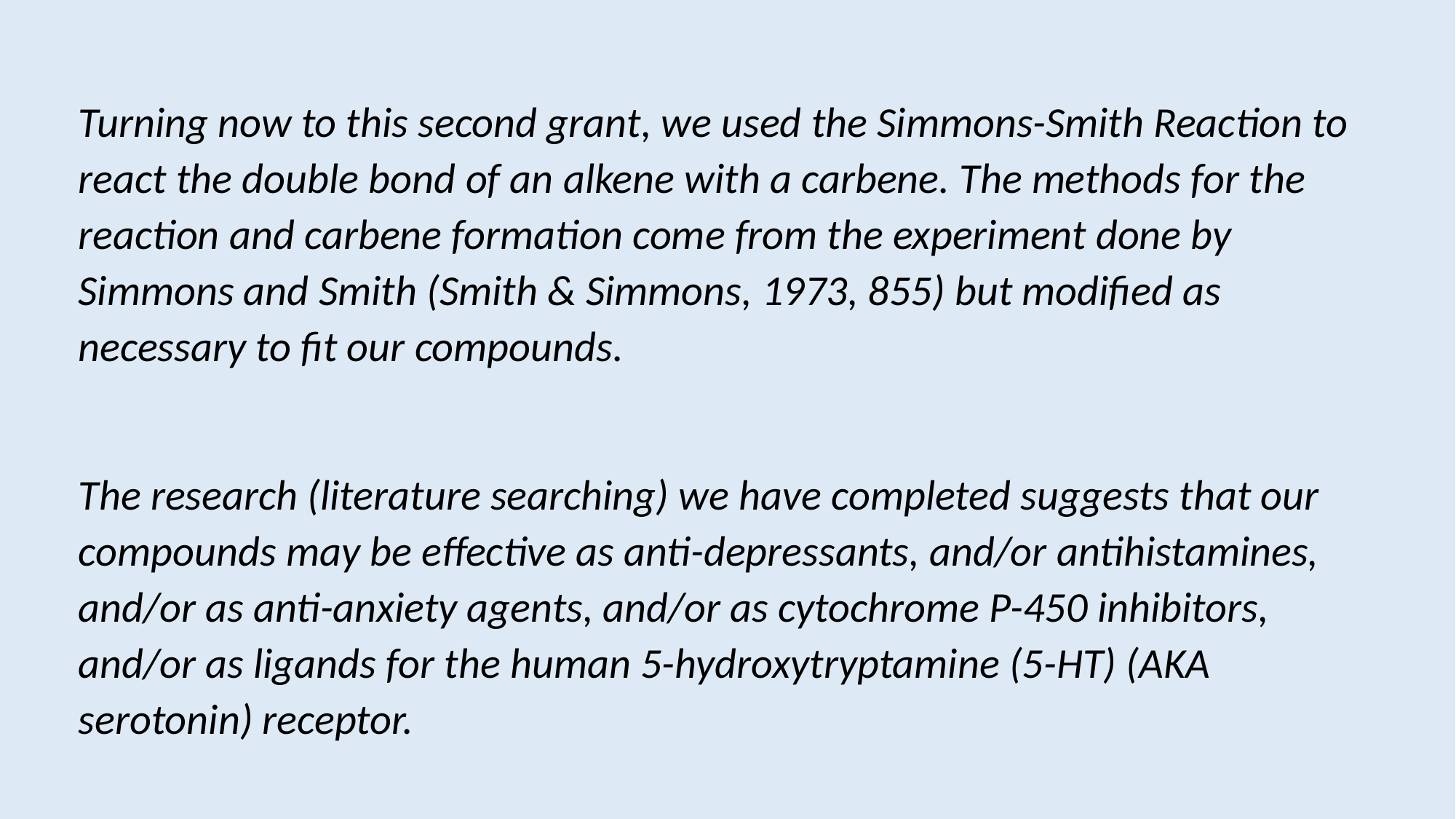

Turning now to this second grant, we used the Simmons-Smith Reaction to react the double bond of an alkene with a carbene. The methods for the reaction and carbene formation come from the experiment done by Simmons and Smith (Smith & Simmons, 1973, 855) but modified as necessary to fit our compounds.

The research (literature searching) we have completed suggests that our compounds may be effective as anti-depressants, and/or antihistamines, and/or as anti-anxiety agents, and/or as cytochrome P-450 inhibitors, and/or as ligands for the human 5-hydroxytryptamine (5-HT) (AKA serotonin) receptor.